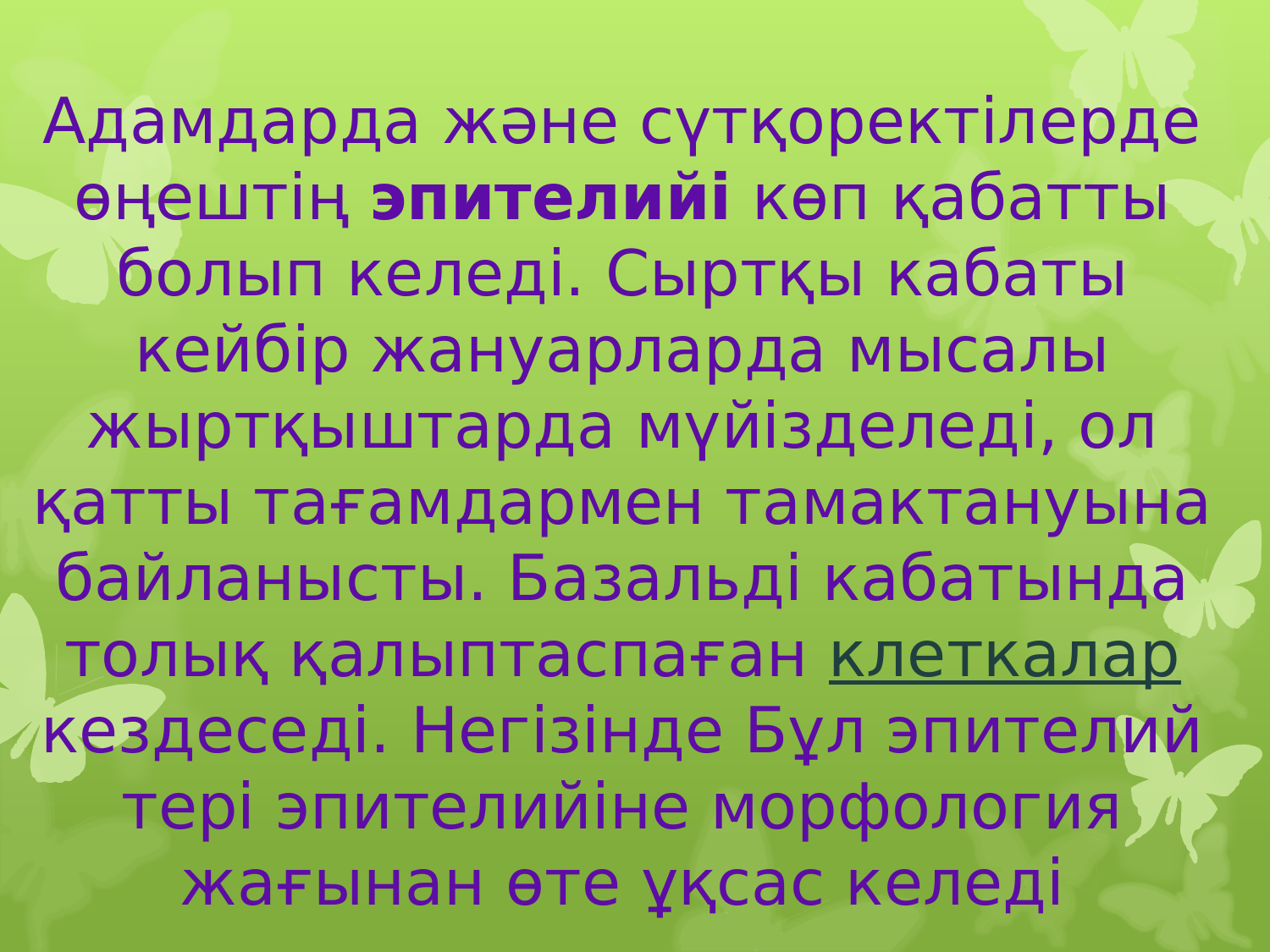

Адамдарда және сүтқоректілерде өңештің эпителийі көп қабатты болып келеді. Сыртқы кабаты кейбір жануарларда мысалы жыртқыштарда мүйізделеді, ол қатты тағамдармен тамактануына байланысты. Базальді кабатында толық қалыптаспаған клеткалар кездеседі. Негізінде Бұл эпителий тері эпителийіне морфология жағынан өте ұқсас келеді